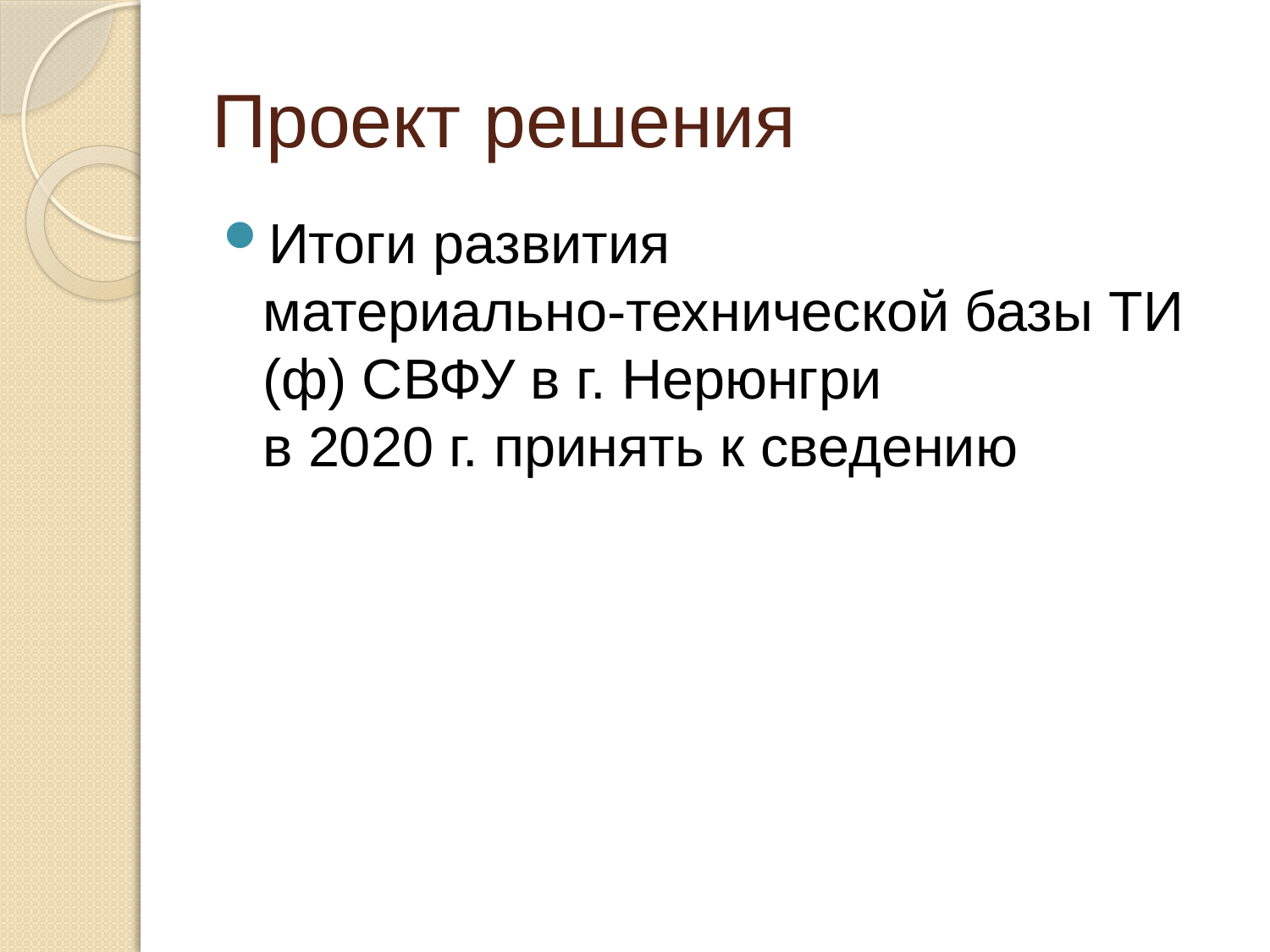

# Проект решения
Итоги развития
материально-технической базы ТИ (ф) СВФУ в г. Нерюнгри
в 2020 г. принять к сведению